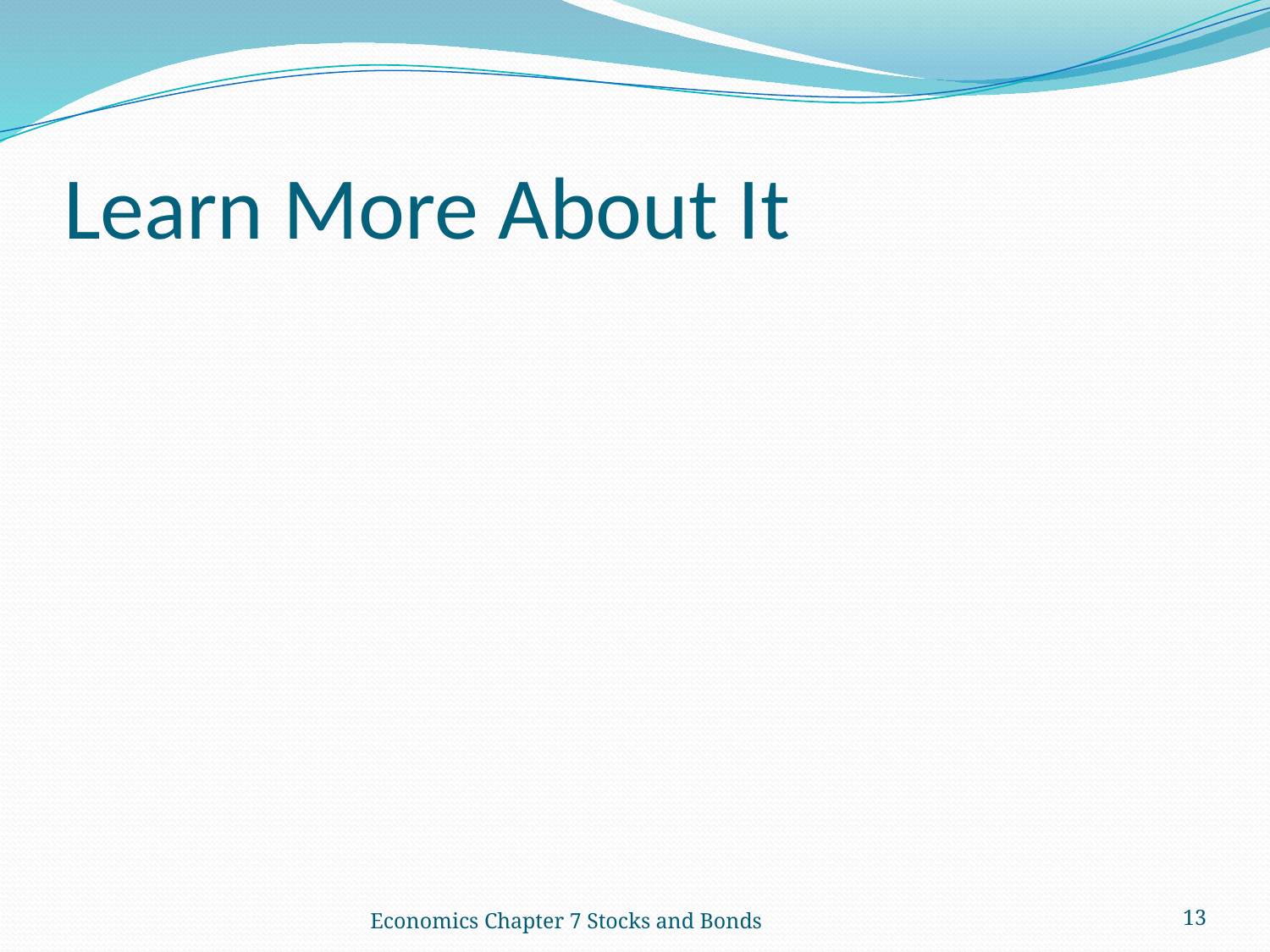

# Learn More About It

Economics Chapter 7 Stocks and Bonds
13